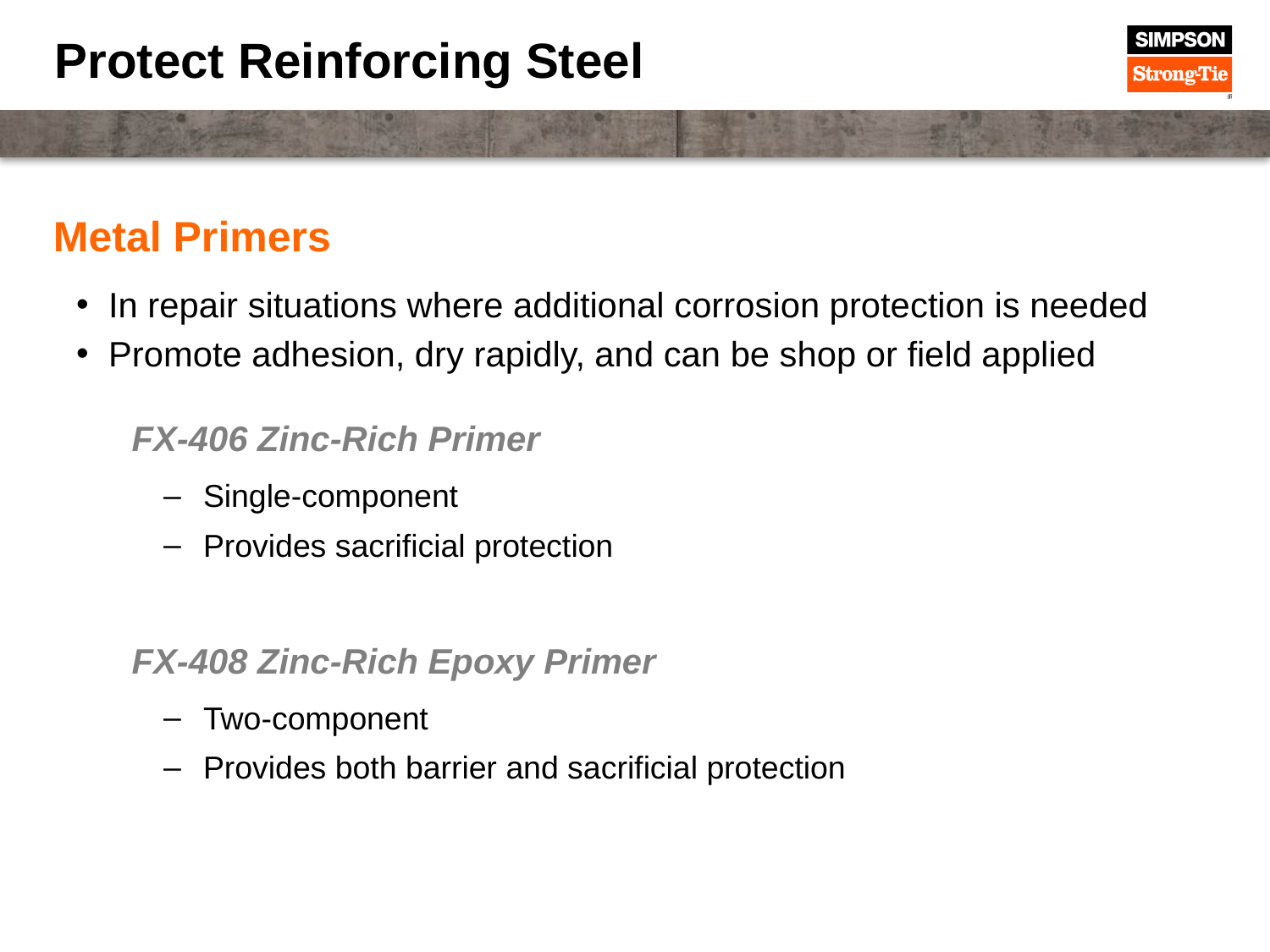

# Protect Reinforcing Steel
Metal Primers
In repair situations where additional corrosion protection is needed
Promote adhesion, dry rapidly, and can be shop or field applied
FX-406 Zinc-Rich Primer
Single-component
Provides sacrificial protection

FX-408 Zinc-Rich Epoxy Primer
Two-component
Provides both barrier and sacrificial protection